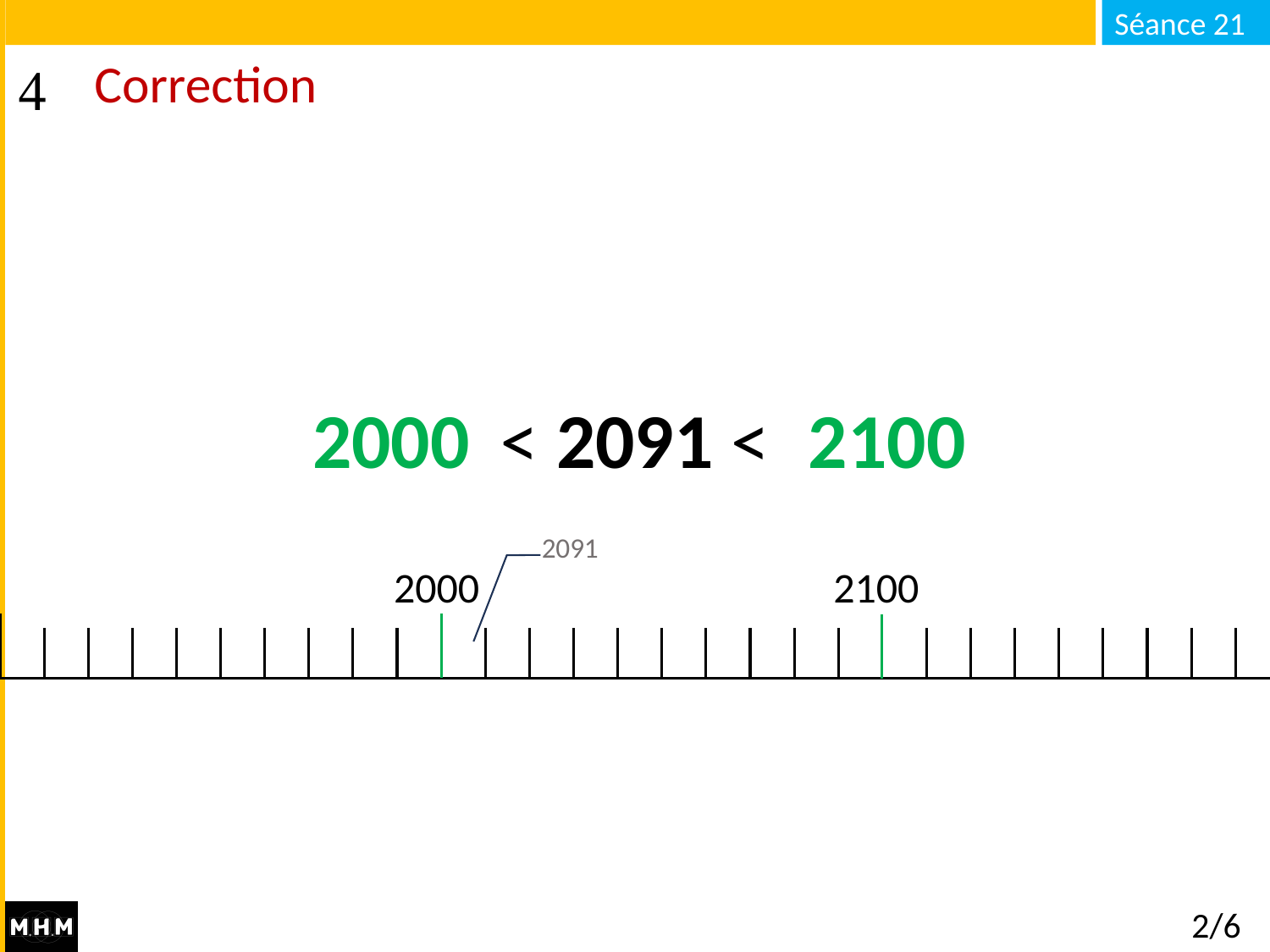

# Correction
2100
2000
… < 2091 < …
2091
2000
2100
2/6